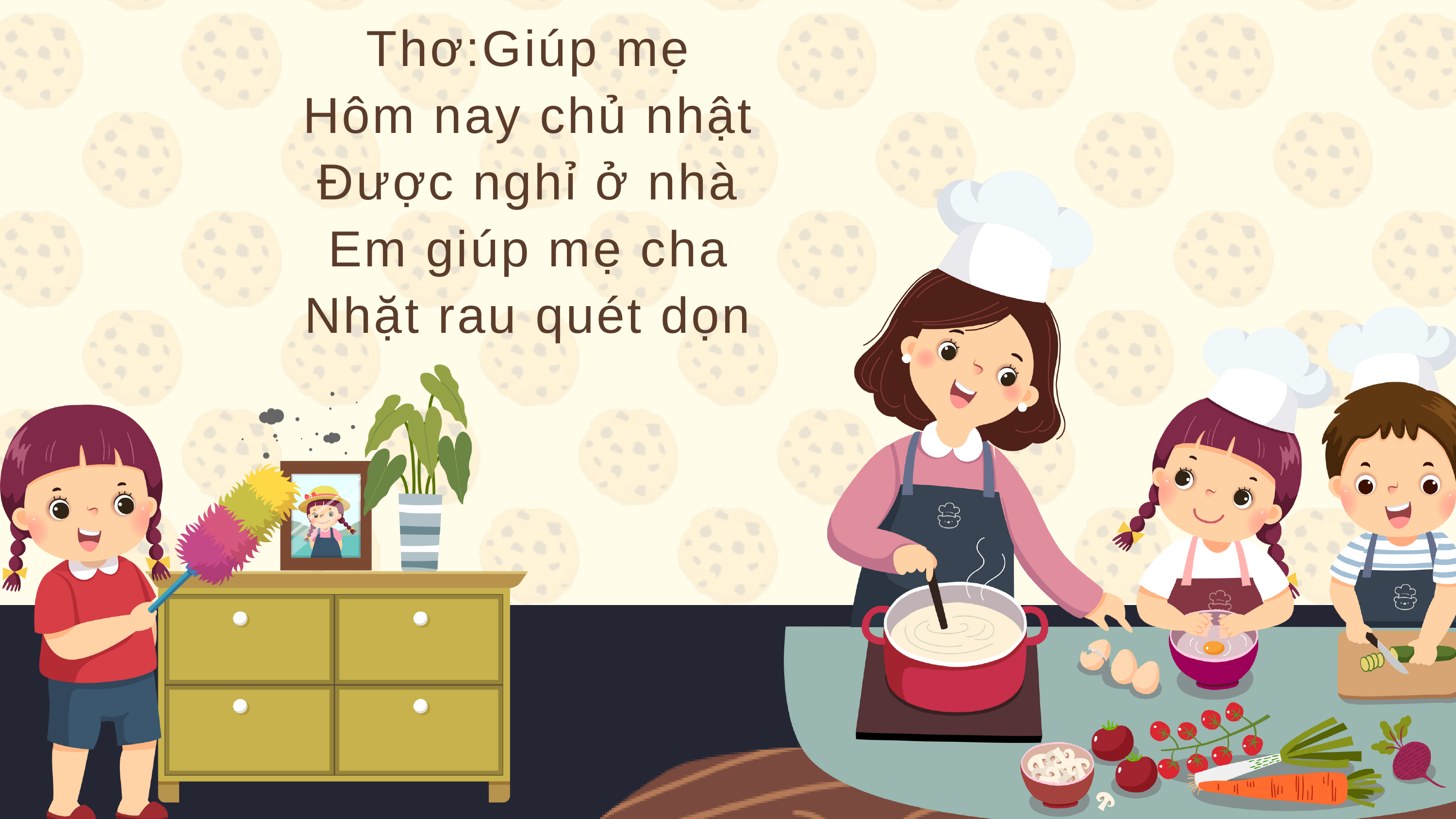

Thơ:Giúp mẹ
Hôm nay chủ nhật
Được nghỉ ở nhà
Em giúp mẹ cha
Nhặt rau quét dọn